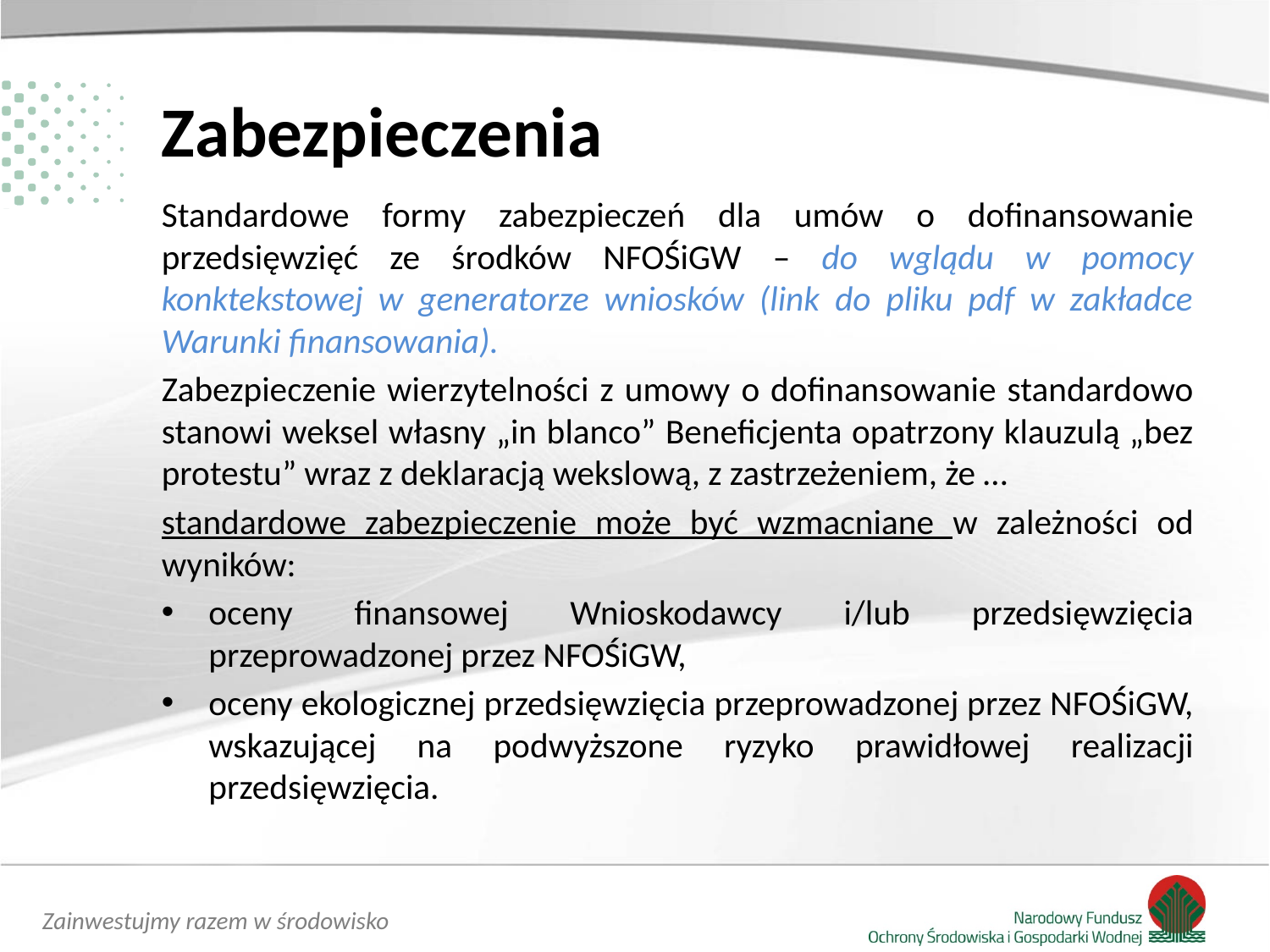

# Zabezpieczenia
Standardowe formy zabezpieczeń dla umów o dofinansowanie przedsięwzięć ze środków NFOŚiGW – do wglądu w pomocy konktekstowej w generatorze wniosków (link do pliku pdf w zakładce Warunki finansowania).
Zabezpieczenie wierzytelności z umowy o dofinansowanie standardowo stanowi weksel własny „in blanco” Beneficjenta opatrzony klauzulą „bez protestu” wraz z deklaracją wekslową, z zastrzeżeniem, że …
standardowe zabezpieczenie może być wzmacniane w zależności od wyników:
oceny finansowej Wnioskodawcy i/lub przedsięwzięcia przeprowadzonej przez NFOŚiGW,
oceny ekologicznej przedsięwzięcia przeprowadzonej przez NFOŚiGW, wskazującej na podwyższone ryzyko prawidłowej realizacji przedsięwzięcia.